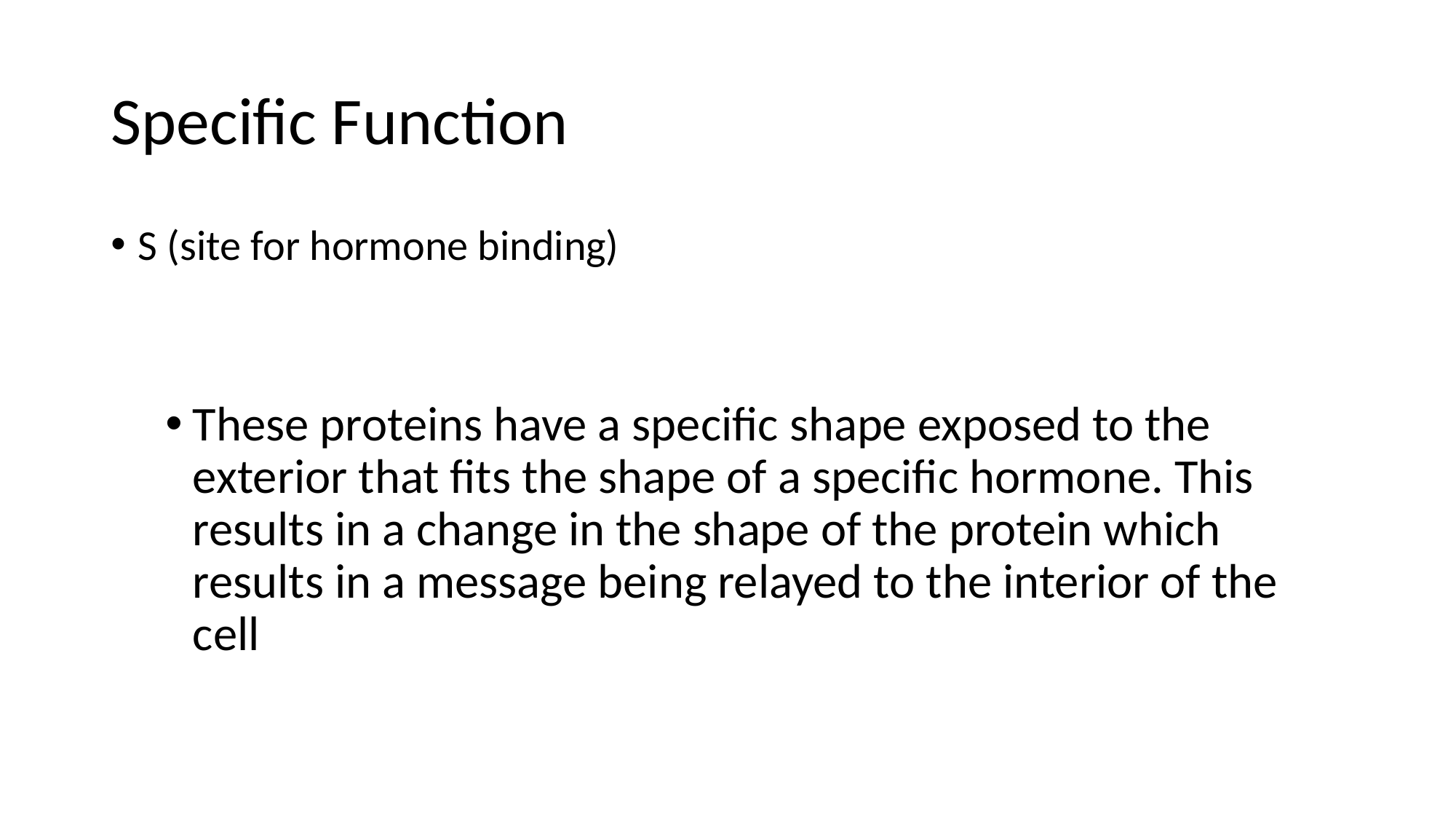

# Specific Function
S (site for hormone binding)

These proteins have a specific shape exposed to the exterior that fits the shape of a specific hormone. This results in a change in the shape of the protein which results in a message being relayed to the interior of the cell